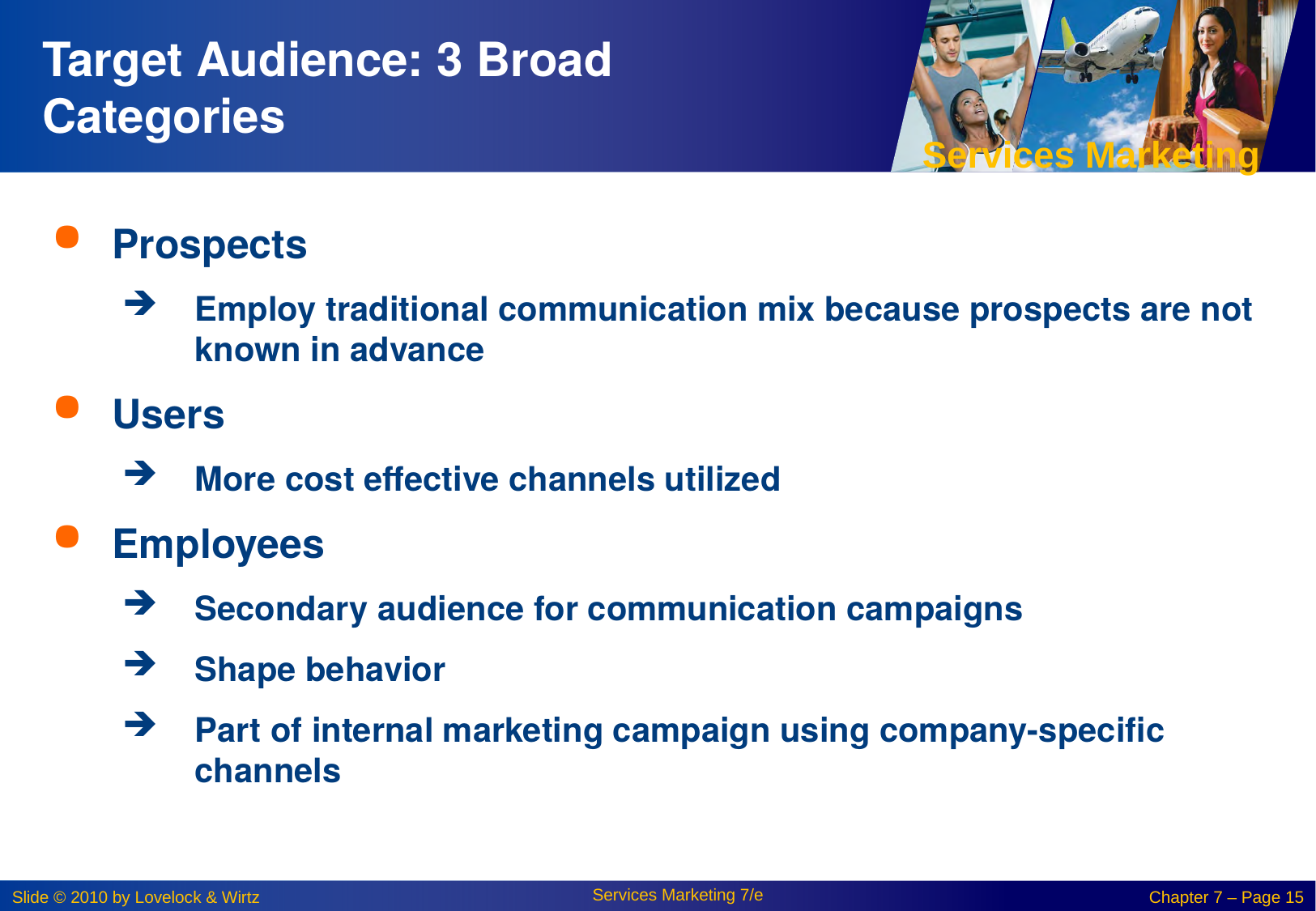

# Target Audience: 3 Broad Categories
Prospects
Employ traditional communication mix because prospects are not known in advance
Users
More cost effective channels utilized
Employees
Secondary audience for communication campaigns
Shape behavior
Part of internal marketing campaign using company-specific channels